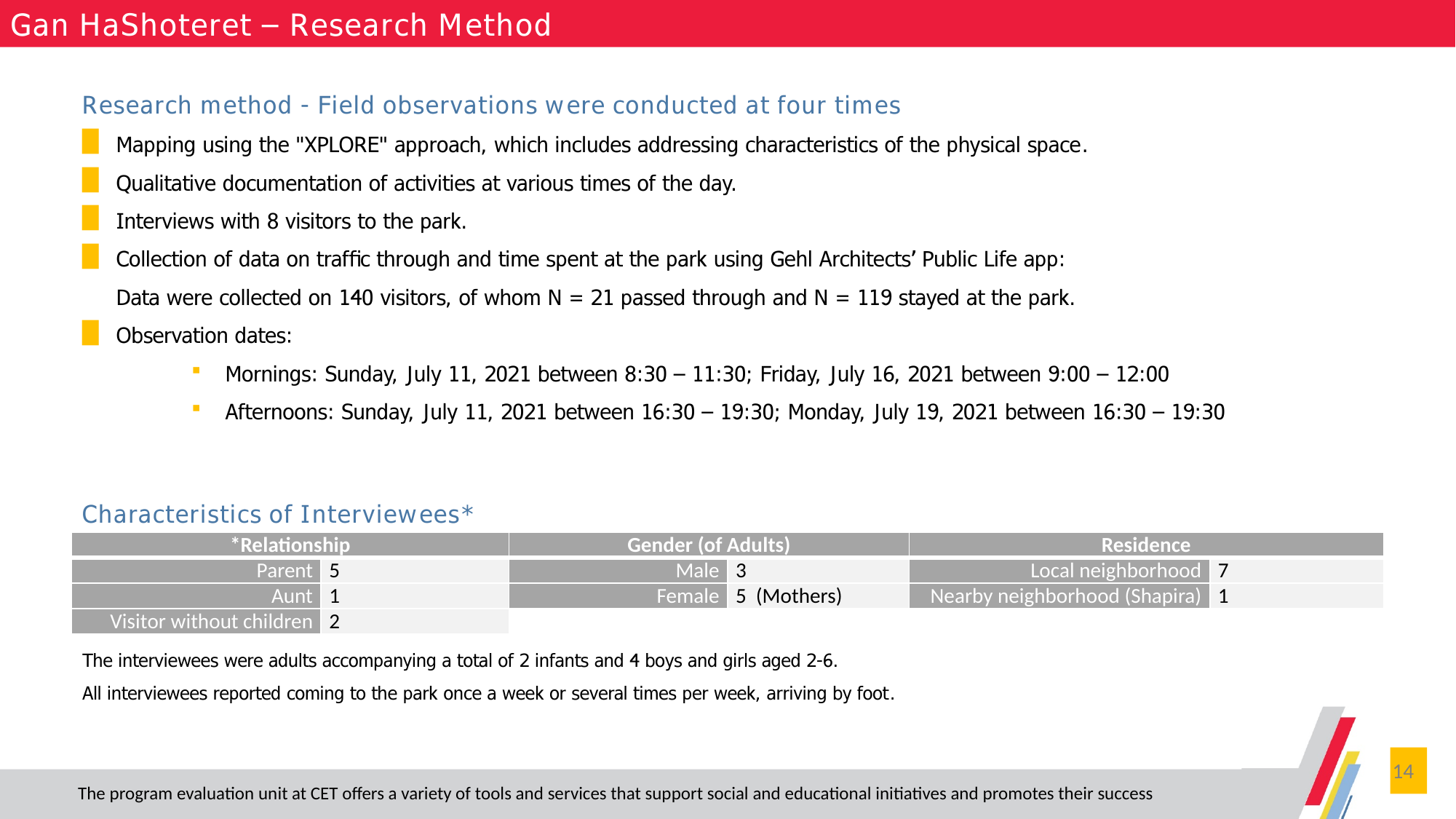

Gan HaShoteret – Research Method
Research method - Field observations were conducted at four times
Mapping using the "XPLORE" approach, which includes addressing characteristics of the physical space.
Qualitative documentation of activities at various times of the day.
Interviews with 8 visitors to the park.
Collection of data on traffic through and time spent at the park using Gehl Architects’ Public Life app:
Data were collected on 140 visitors, of whom N = 21 passed through and N = 119 stayed at the park.
Observation dates:
Mornings: Sunday, July 11, 2021 between 8:30 – 11:30; Friday, July 16, 2021 between 9:00 – 12:00
Afternoons: Sunday, July 11, 2021 between 16:30 – 19:30; Monday, July 19, 2021 between 16:30 – 19:30

Characteristics of Interviewees*
| Relationship\* |  | Gender (of Adults) |  | Residence |  |
| --- | --- | --- | --- | --- | --- |
| Parent | 5 | Male | 3 | Local neighborhood | 7 |
| Aunt | 1 | Female | 5 (Mothers) | Nearby neighborhood (Shapira) | 1 |
| Visitor without children | 2 |  |  |  |  |
The interviewees were adults accompanying a total of 2 infants and 4 boys and girls aged 2-6.
All interviewees reported coming to the park once a week or several times per week, arriving by foot.
14